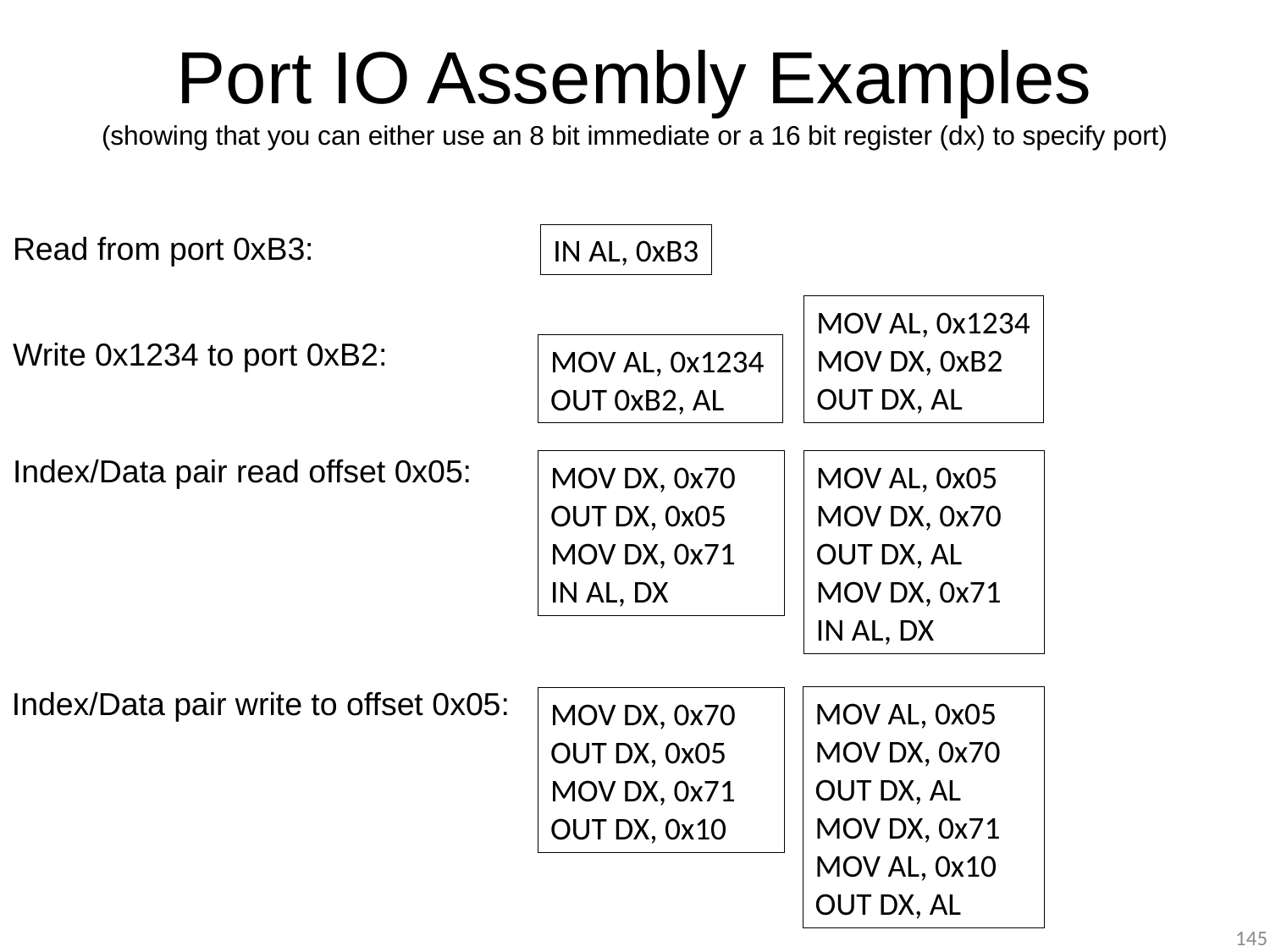

# Port IO Assembly Examples (showing that you can either use an 8 bit immediate or a 16 bit register (dx) to specify port)
Read from port 0xB3:
IN AL, 0xB3
MOV AL, 0x1234
MOV DX, 0xB2
OUT DX, AL
Write 0x1234 to port 0xB2:
MOV AL, 0x1234
OUT 0xB2, AL
Index/Data pair read offset 0x05:
MOV DX, 0x70
OUT DX, 0x05
MOV DX, 0x71
IN AL, DX
MOV AL, 0x05
MOV DX, 0x70
OUT DX, AL
MOV DX, 0x71
IN AL, DX
Index/Data pair write to offset 0x05:
MOV AL, 0x05
MOV DX, 0x70
OUT DX, AL
MOV DX, 0x71
MOV AL, 0x10
OUT DX, AL
MOV DX, 0x70
OUT DX, 0x05
MOV DX, 0x71
OUT DX, 0x10
145